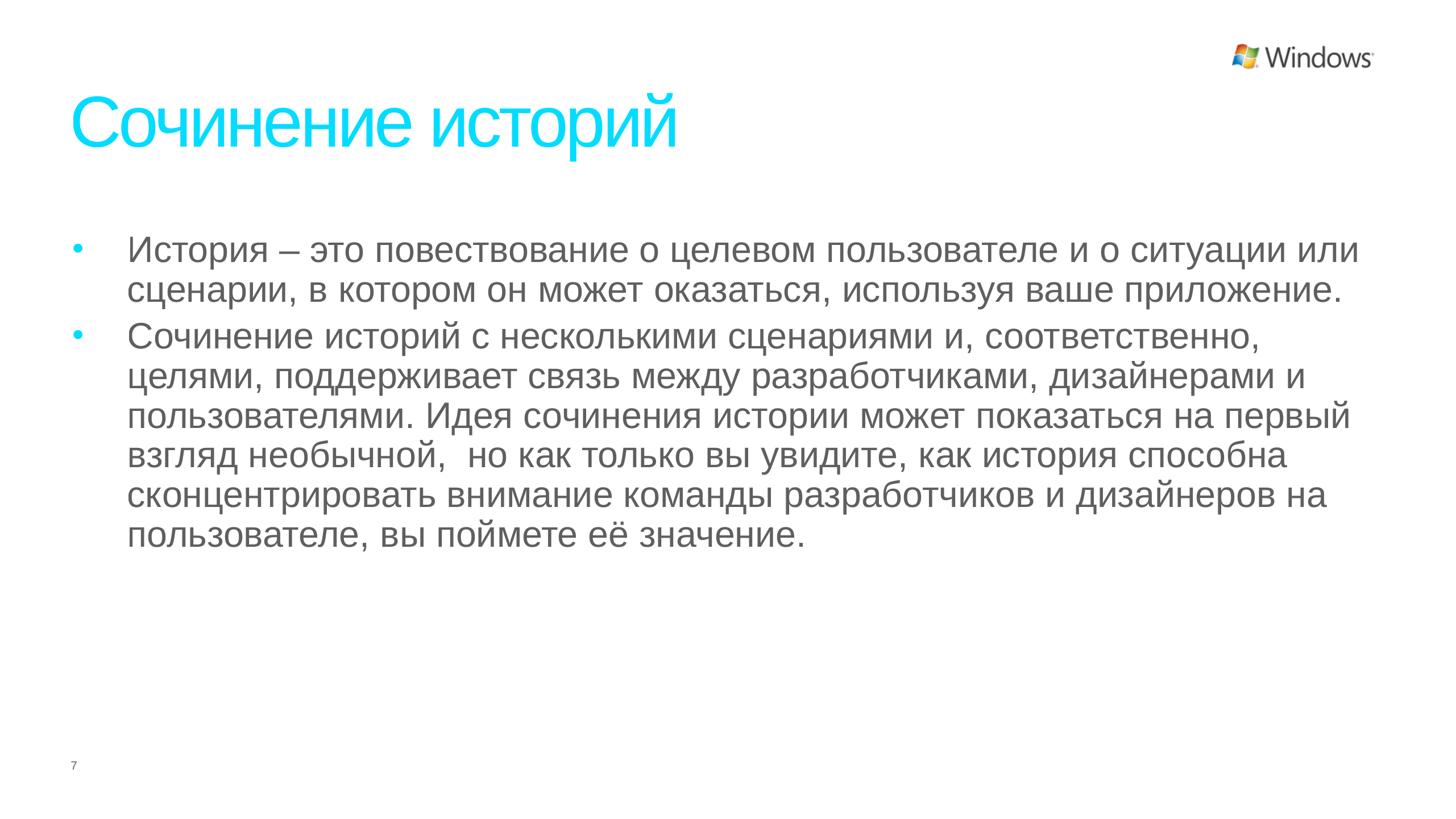

# Сочинение историй

История – это повествование о целевом пользователе и о ситуации или сценарии, в котором он может оказаться, используя ваше приложение.
Сочинение историй с несколькими сценариями и, соответственно, целями, поддерживает связь между разработчиками, дизайнерами и пользователями. Идея сочинения истории может показаться на первый взгляд необычной,  но как только вы увидите, как история способна сконцентрировать внимание команды разработчиков и дизайнеров на пользователе, вы поймете её значение.